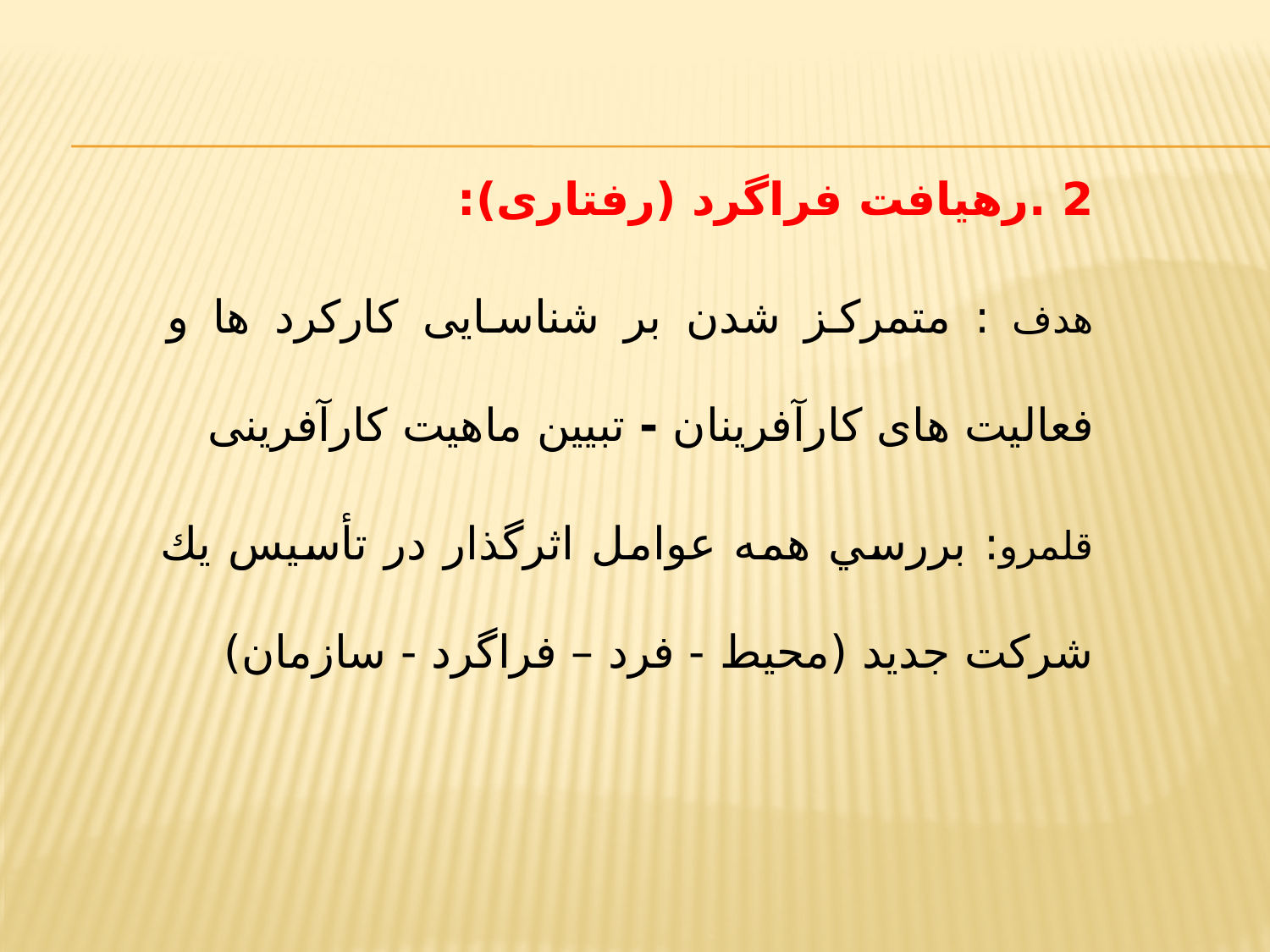

2 .رهیافت فراگرد (رفتاری):
هدف : متمرکز شدن بر شناسایی کارکرد ها و فعالیت های کارآفرینان - تبیین ماهیت کارآفرینی
قلمرو: بررسي همه عوامل اثرگذار در تأسيس يك شركت جديد (محيط - فرد – فراگرد - سازمان)